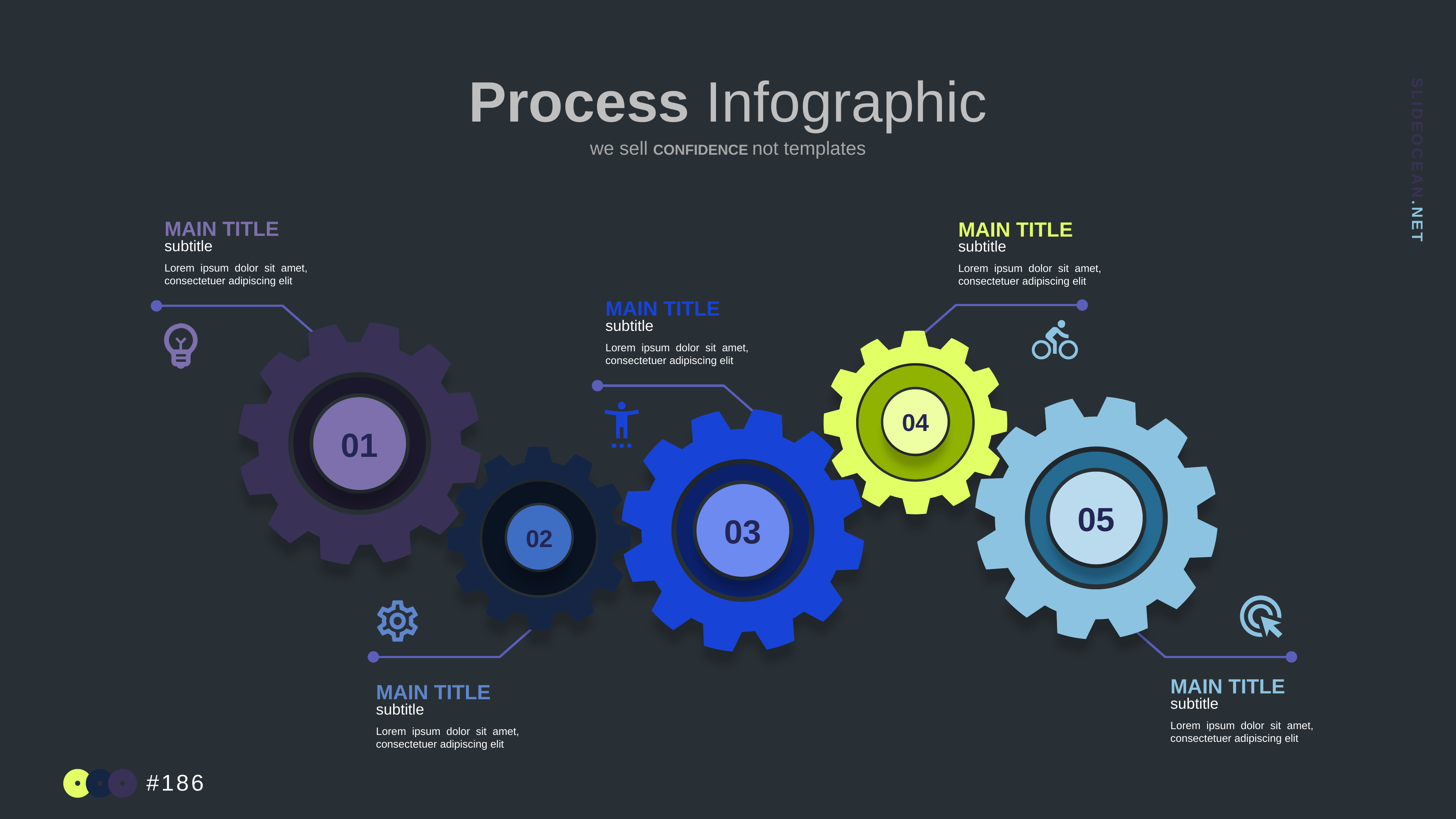

Process Infographic
we sell CONFIDENCE not templates
MAIN TITLE
subtitle
Lorem ipsum dolor sit amet, consectetuer adipiscing elit
MAIN TITLE
subtitle
Lorem ipsum dolor sit amet, consectetuer adipiscing elit
MAIN TITLE
subtitle
Lorem ipsum dolor sit amet, consectetuer adipiscing elit

04

01

05

03
02

MAIN TITLE
subtitle
Lorem ipsum dolor sit amet, consectetuer adipiscing elit
MAIN TITLE
subtitle
Lorem ipsum dolor sit amet, consectetuer adipiscing elit
#186